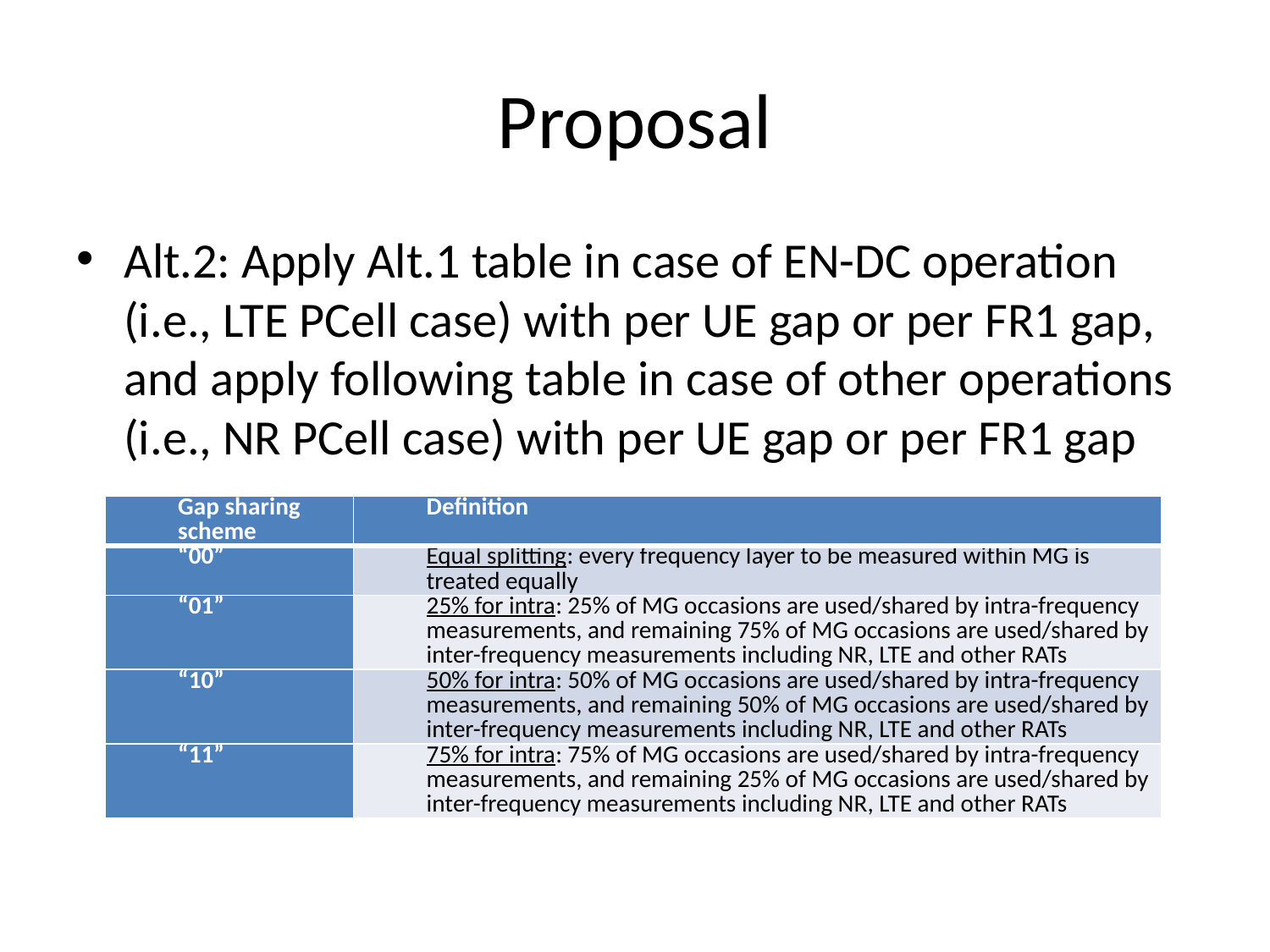

# Proposal
Alt.2: Apply Alt.1 table in case of EN-DC operation (i.e., LTE PCell case) with per UE gap or per FR1 gap, and apply following table in case of other operations (i.e., NR PCell case) with per UE gap or per FR1 gap
| Gap sharing scheme | Definition |
| --- | --- |
| “00” | Equal splitting: every frequency layer to be measured within MG is treated equally |
| “01” | 25% for intra: 25% of MG occasions are used/shared by intra-frequency measurements, and remaining 75% of MG occasions are used/shared by inter-frequency measurements including NR, LTE and other RATs |
| “10” | 50% for intra: 50% of MG occasions are used/shared by intra-frequency measurements, and remaining 50% of MG occasions are used/shared by inter-frequency measurements including NR, LTE and other RATs |
| “11” | 75% for intra: 75% of MG occasions are used/shared by intra-frequency measurements, and remaining 25% of MG occasions are used/shared by inter-frequency measurements including NR, LTE and other RATs |